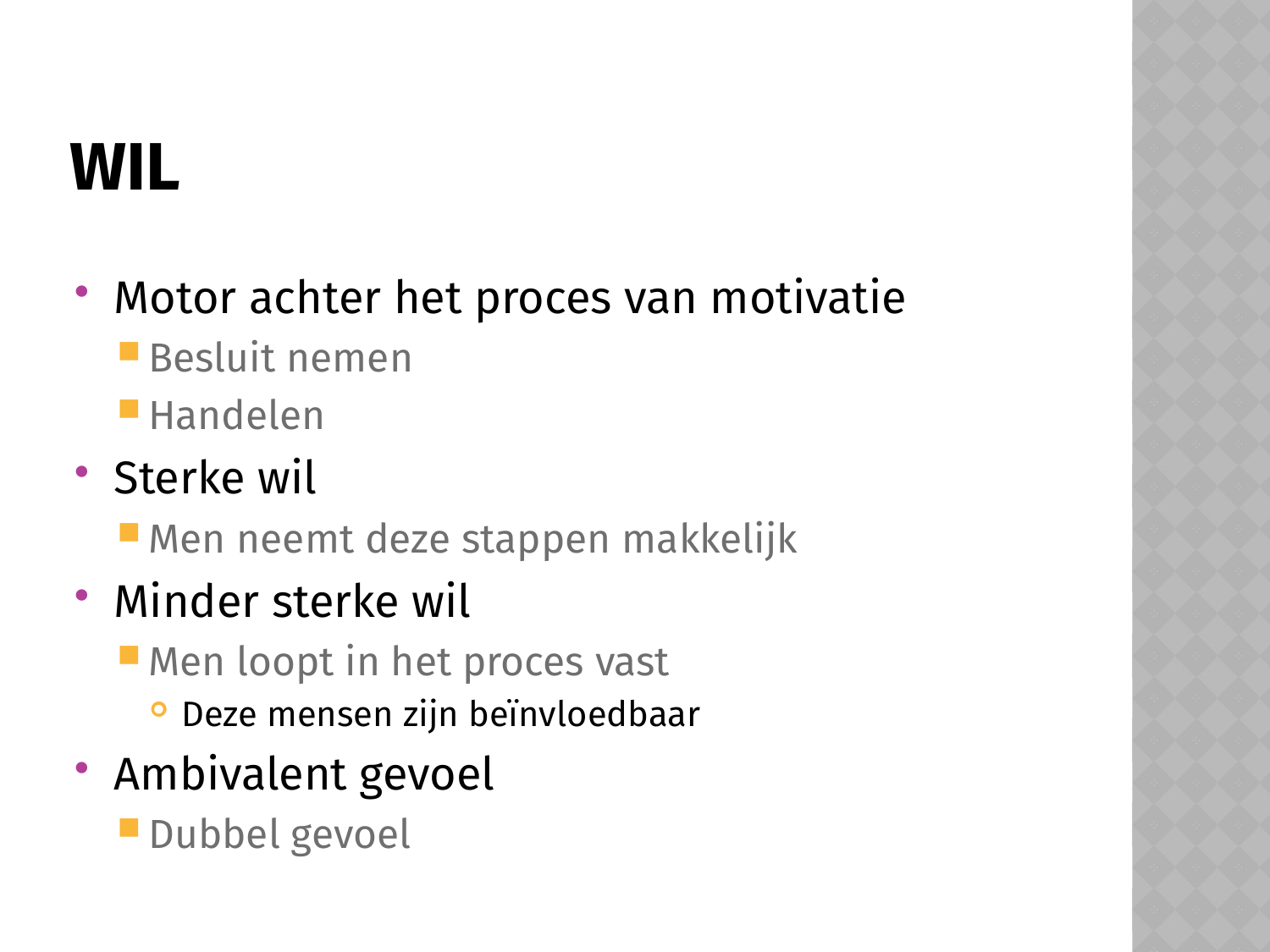

# Wil
Motor achter het proces van motivatie
Besluit nemen
Handelen
Sterke wil
Men neemt deze stappen makkelijk
Minder sterke wil
Men loopt in het proces vast
Deze mensen zijn beïnvloedbaar
Ambivalent gevoel
Dubbel gevoel